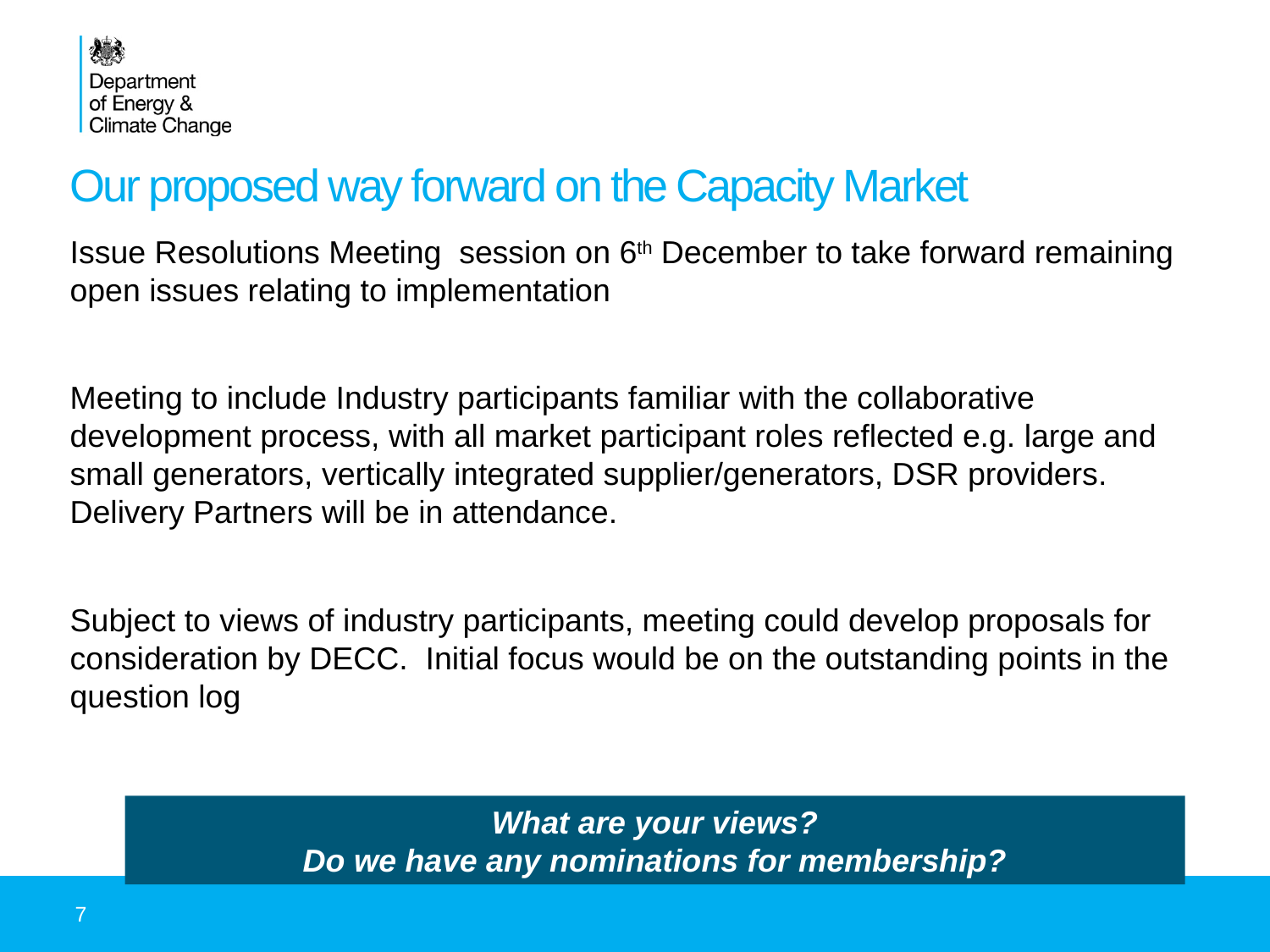

# Our proposed way forward on the Capacity Market
Issue Resolutions Meeting  session on 6th December to take forward remaining open issues relating to implementation

Meeting to include Industry participants familiar with the collaborative development process, with all market participant roles reflected e.g. large and small generators, vertically integrated supplier/generators, DSR providers. Delivery Partners will be in attendance.

Subject to views of industry participants, meeting could develop proposals for consideration by DECC.  Initial focus would be on the outstanding points in the question log

What are your views?
Do we have any nominations for membership?
7